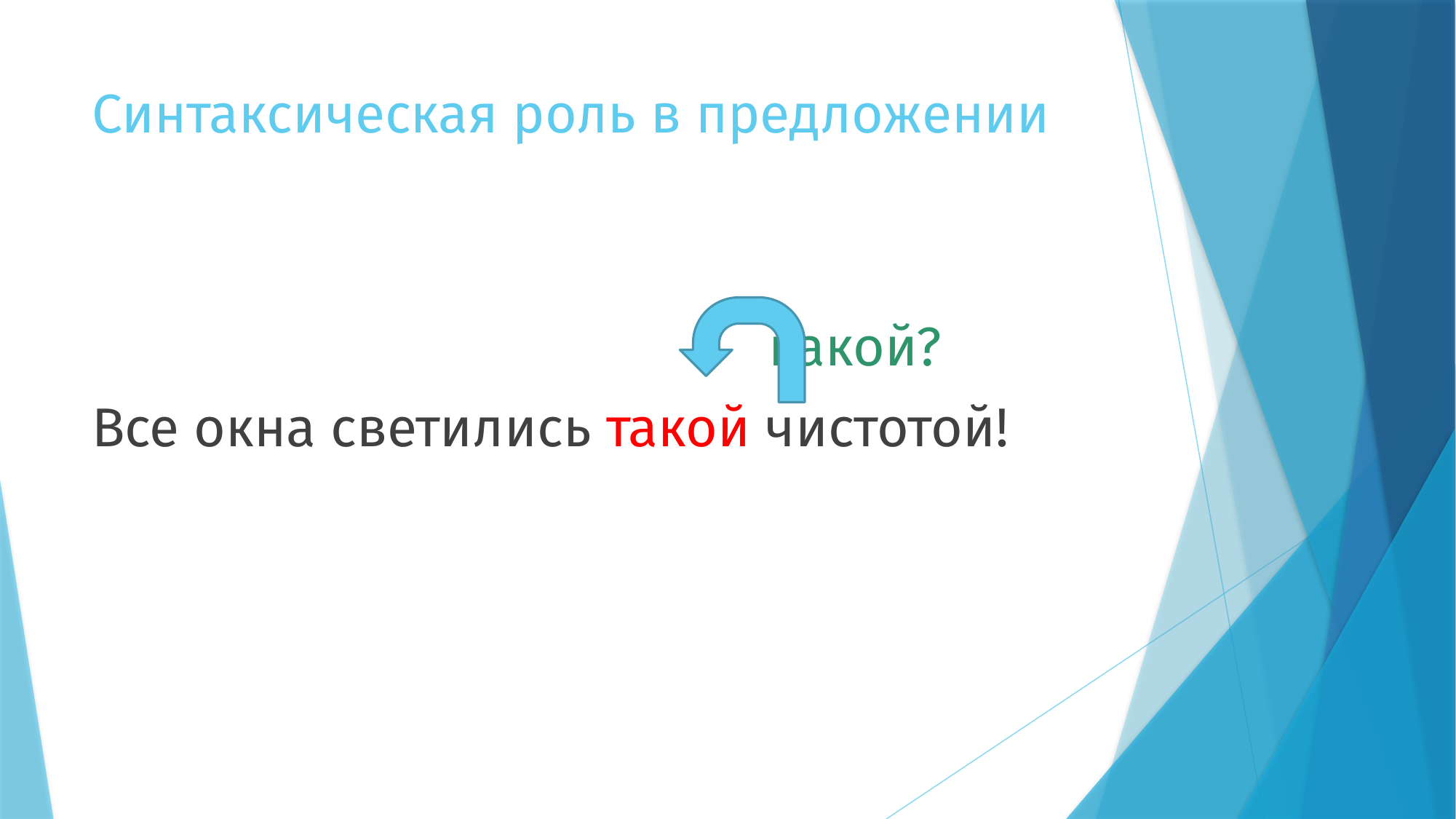

# Синтаксическая роль в предложении

                                                                                             какой?
Все окна светились такой чистотой!